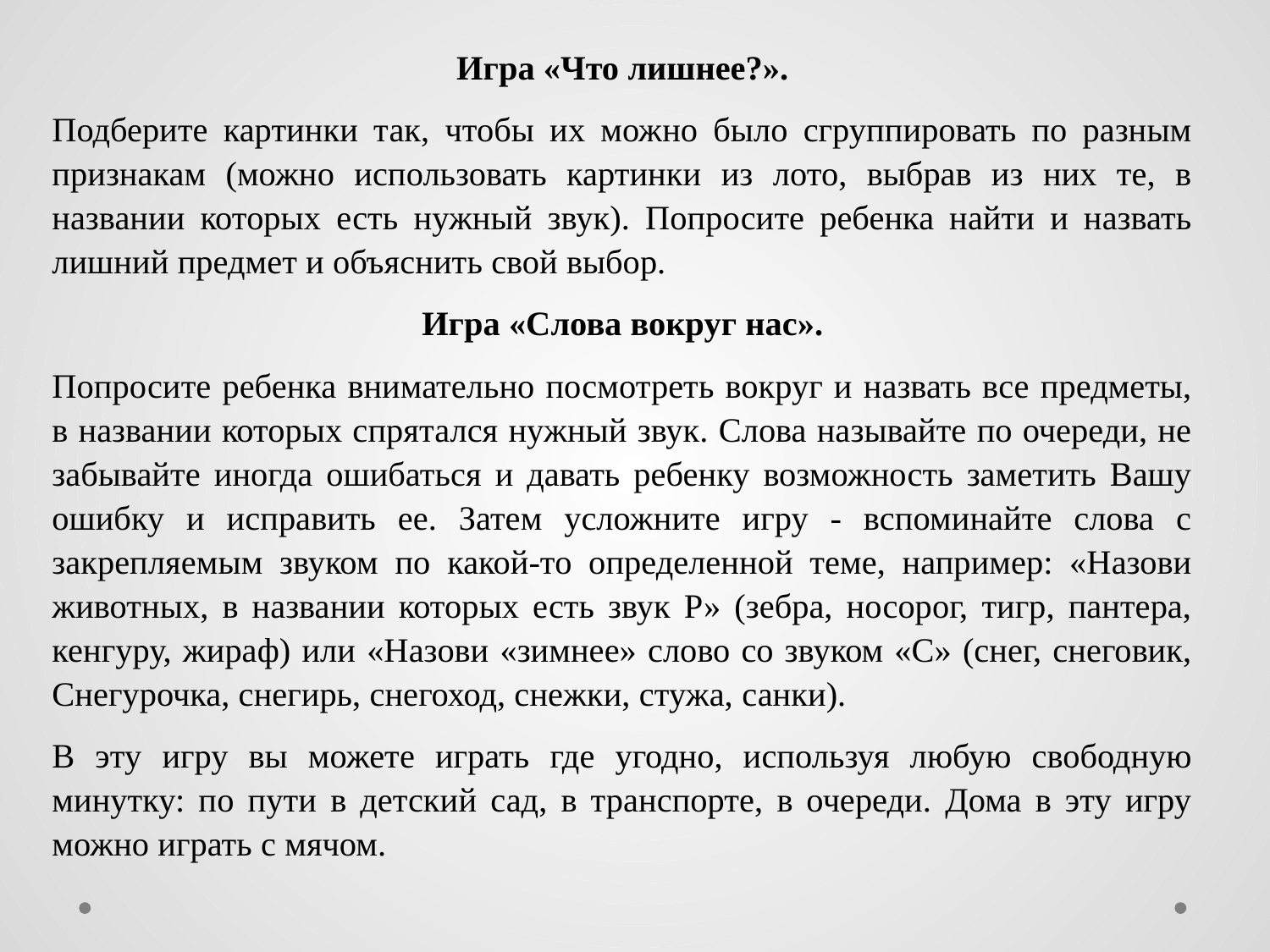

Игра «Что лишнее?».
	Подберите картинки так, чтобы их можно было сгруппировать по разным признакам (можно использовать картинки из лото, выбрав из них те, в названии которых есть нужный звук). Попросите ребенка найти и назвать лишний предмет и объяснить свой выбор.
Игра «Слова вокруг нас».
	Попросите ребенка внимательно посмотреть вокруг и назвать все предметы, в названии которых спрятался нужный звук. Слова называйте по очереди, не забывайте иногда ошибаться и давать ребенку возможность заметить Вашу ошибку и исправить ее. Затем усложните игру - вспоминайте слова с закрепляемым звуком по какой-то определенной теме, например: «Назови животных, в названии которых есть звук Р» (зебра, носорог, тигр, пантера, кенгуру, жираф) или «Назови «зимнее» слово со звуком «С» (снег, снеговик, Снегурочка, снегирь, снегоход, снежки, стужа, санки).
	В эту игру вы можете играть где угодно, используя любую свободную минутку: по пути в детский сад, в транспорте, в очереди. Дома в эту игру можно играть с мячом.